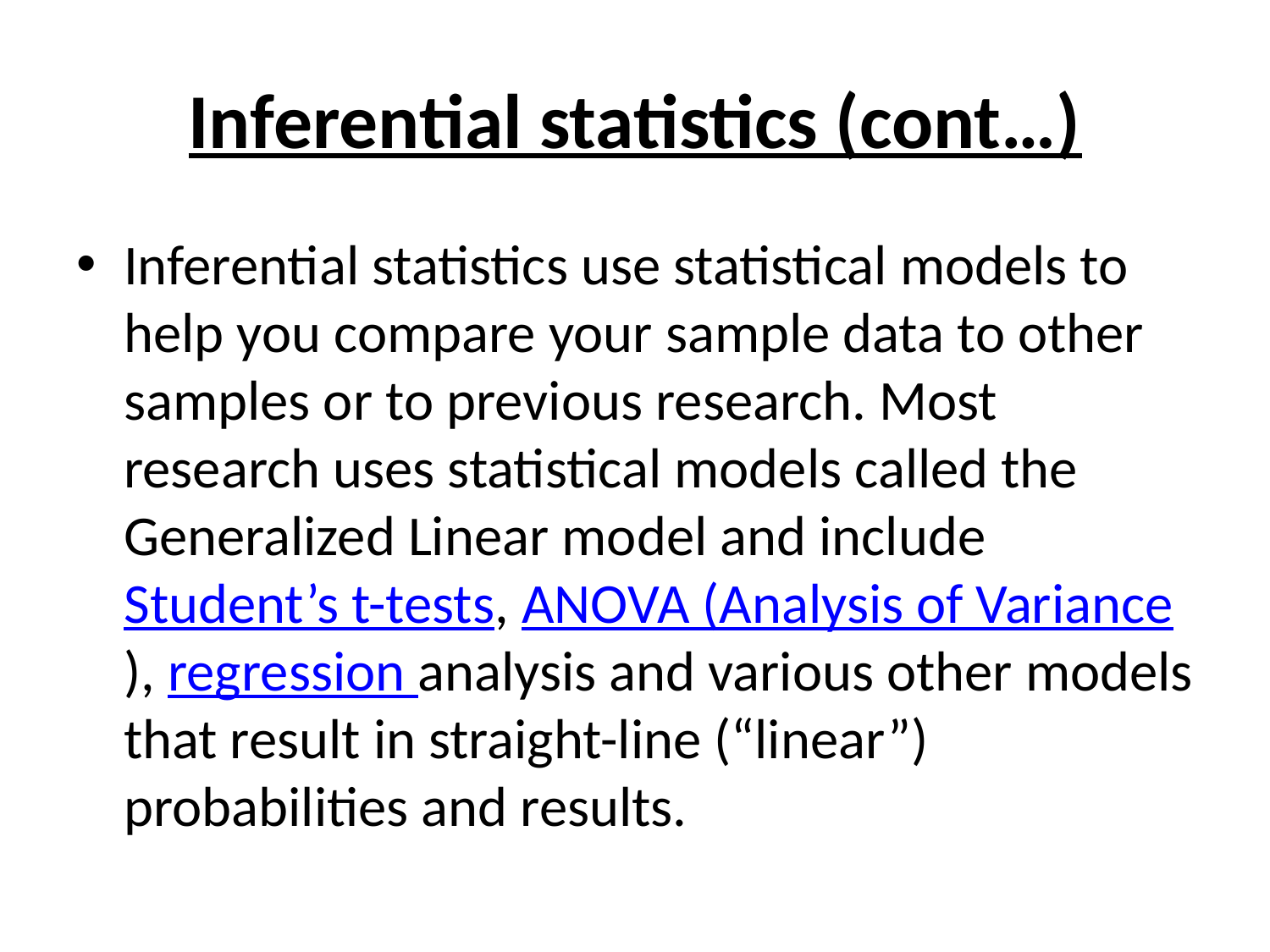

# Inferential statistics (cont…)
Inferential statistics use statistical models to help you compare your sample data to other samples or to previous research. Most research uses statistical models called the Generalized Linear model and include Student’s t-tests, ANOVA (Analysis of Variance), regression analysis and various other models that result in straight-line (“linear”) probabilities and results.